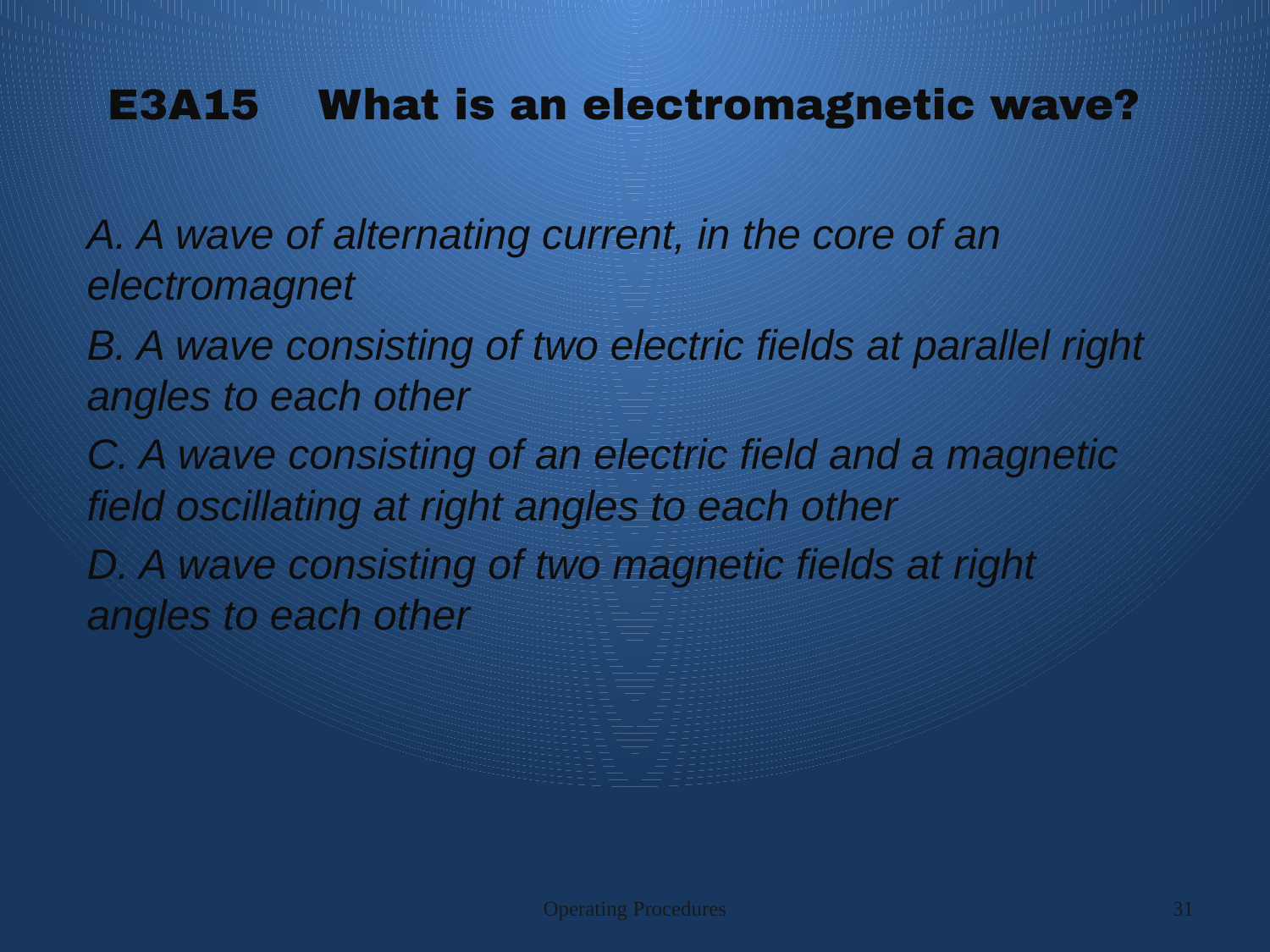

# E3A15    What is an electromagnetic wave?
A. A wave of alternating current, in the core of an electromagnet
B. A wave consisting of two electric fields at parallel right angles to each other
C. A wave consisting of an electric field and a magnetic field oscillating at right angles to each other
D. A wave consisting of two magnetic fields at right angles to each other
Operating Procedures
31